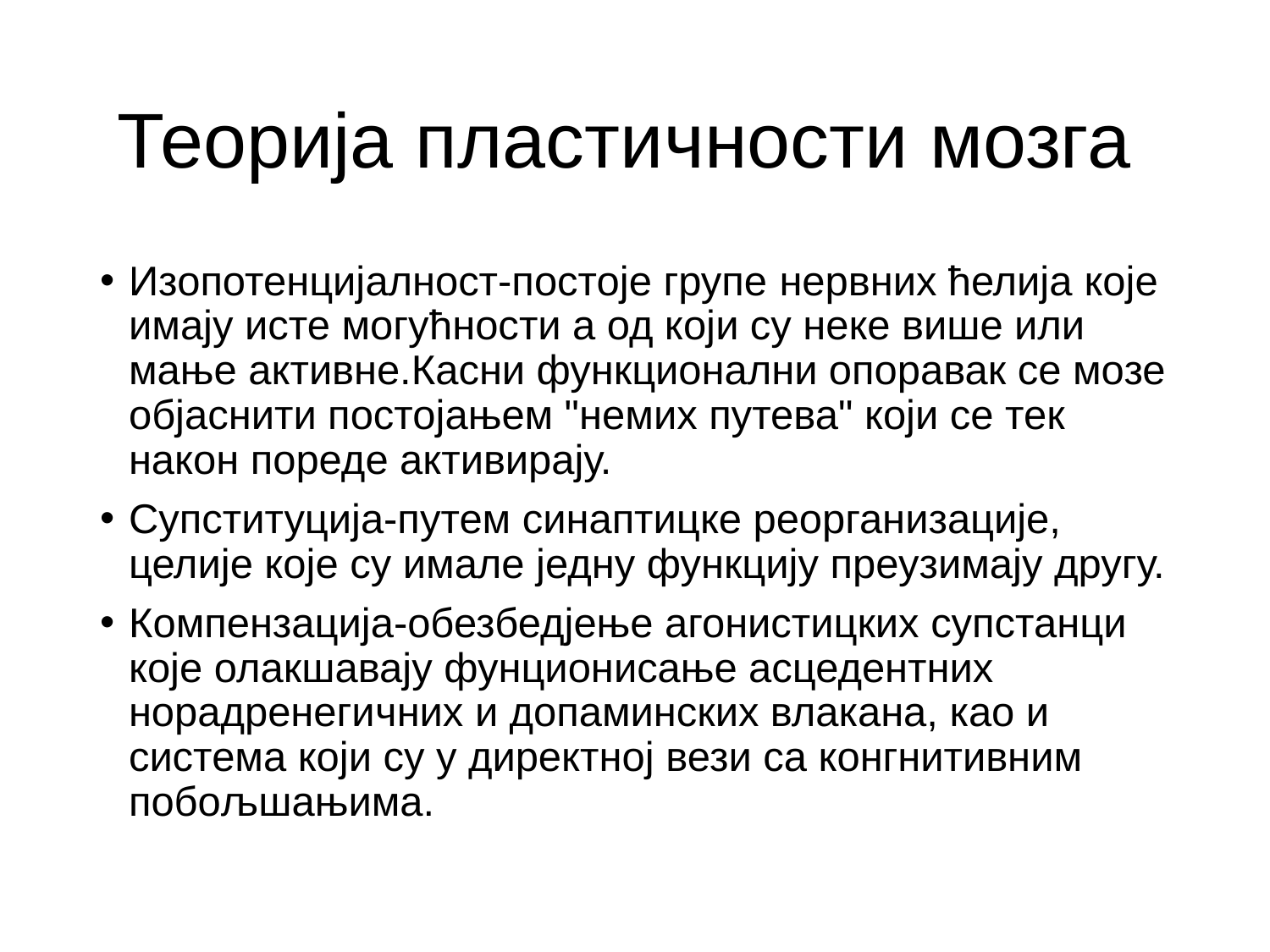

# Теорија пластичности мозга
Изопотенцијалност-постоје групе нервних ћелија које имају исте могућности а од који су неке више или  мање активне.Касни функционални опоравак се мозе објаснити постојањем "немих путева" који се тек након пореде активирају.
Супституција-путем синаптицке реорганизације, целије које су имале једну функцију преузимају другу.
Компензација-обезбедјење агонистицких супстанци које олакшавају фунционисање асцедентних норадренегичних и допаминских влакана, као и система који су у директној вези са конгнитивним побољшањима.